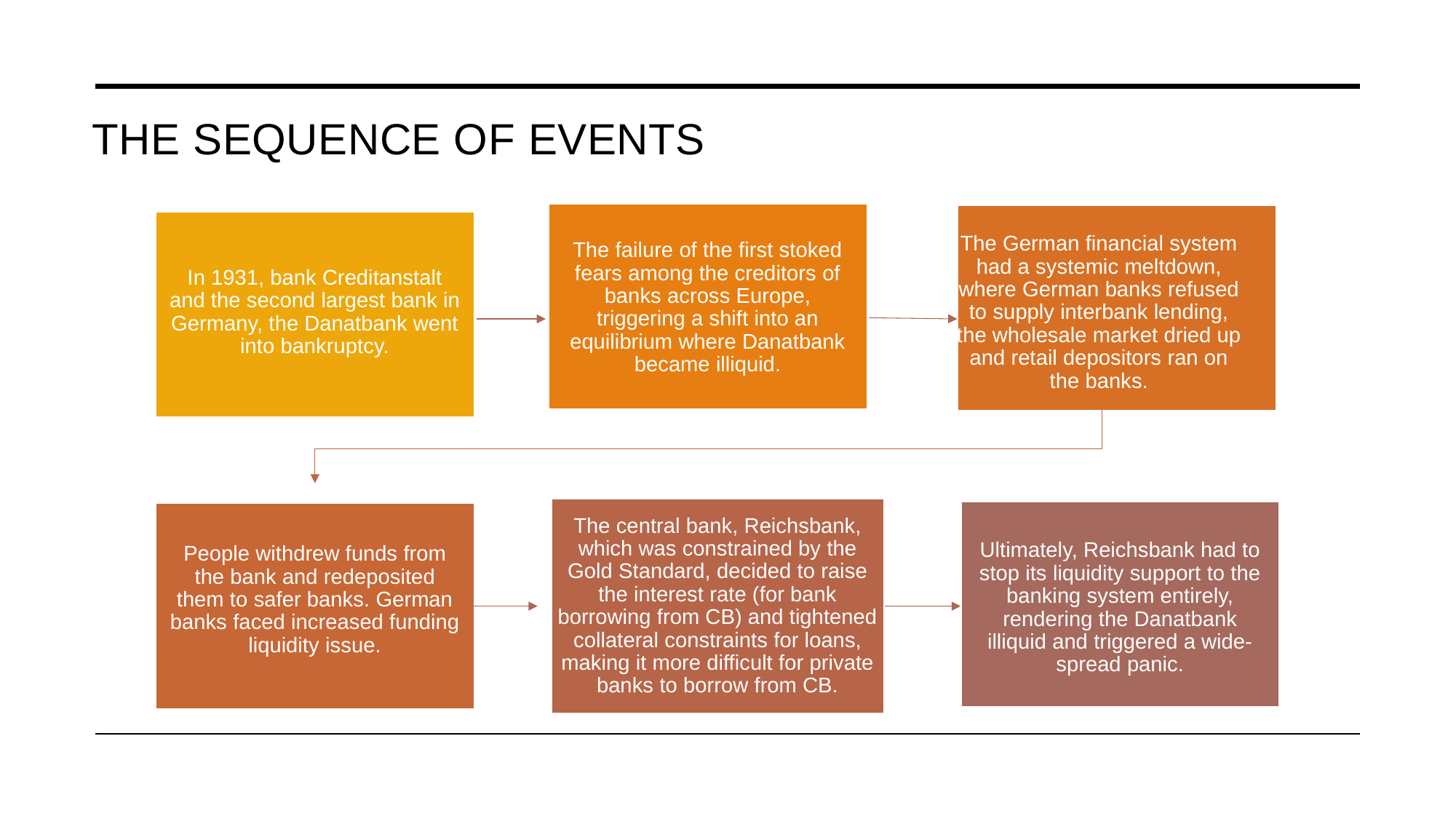

# THE SEQUENCE OF EVENTS

The failure of the first stoked fears among the creditors of banks across Europe, triggering a shift into an equilibrium where Danatbank became illiquid.

In 1931, bank Creditanstalt and the second largest bank in Germany, the Danatbank went into bankruptcy.

The German financial system had a systemic meltdown, where German banks refused to supply interbank lending, the wholesale market dried up and retail depositors ran on the banks.

The central bank, Reichsbank, which was constrained by the Gold Standard, decided to raise the interest rate (for bank borrowing from CB) and tightened collateral constraints for loans, making it more difficult for private banks to borrow from CB.

Ultimately, Reichsbank had to stop its liquidity support to the banking system entirely, rendering the Danatbank illiquid and triggered a wide-spread panic.

People withdrew funds from the bank and redeposited them to safer banks. German banks faced increased funding liquidity issue.